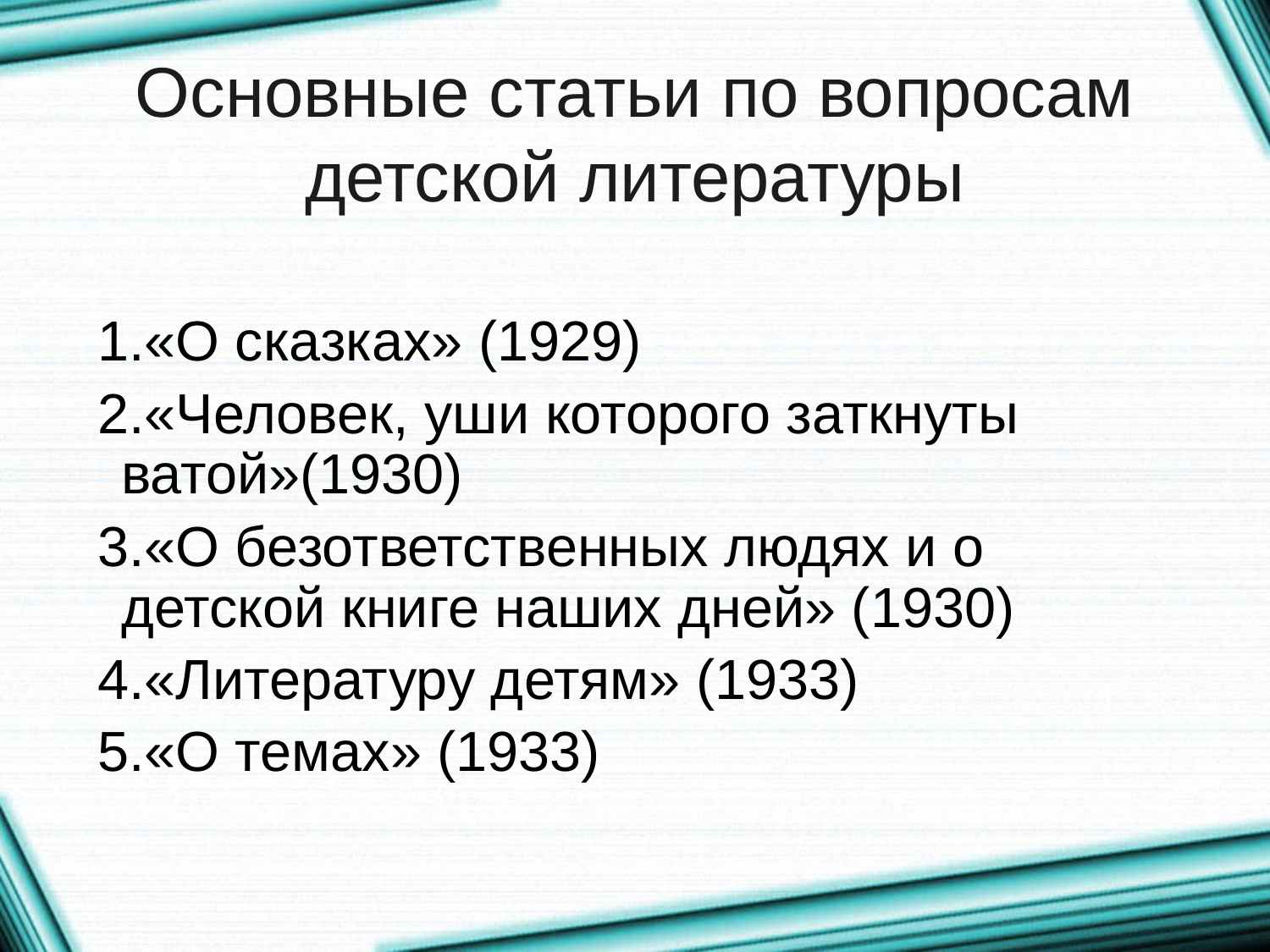

# Основные статьи по вопросам детской литературы
«О сказках» (1929)
«Человек, уши которого заткнуты ватой»(1930)
«О безответственных людях и о детской книге наших дней» (1930)
«Литературу детям» (1933)
«О темах» (1933)